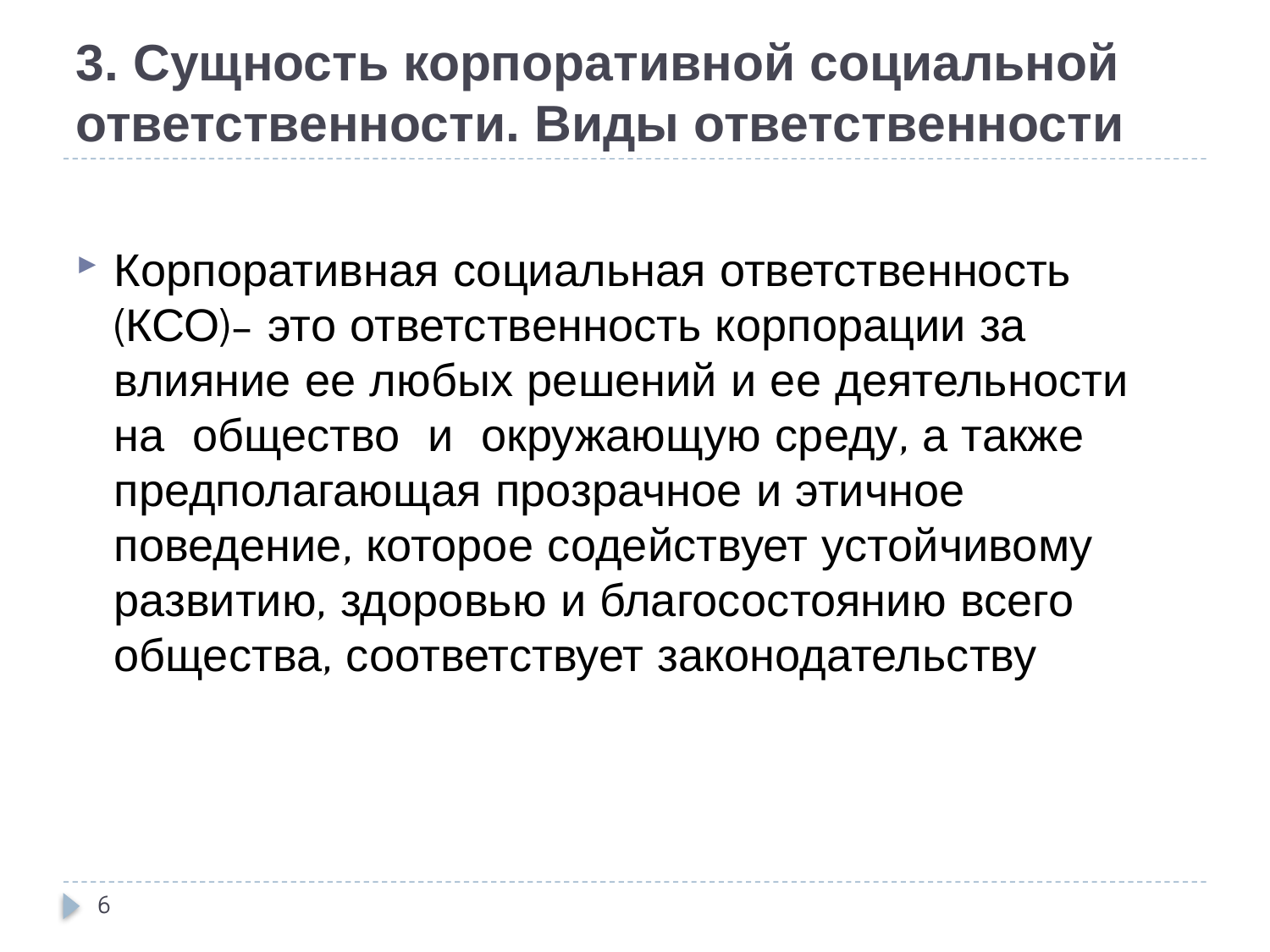

# 3. Сущность корпоративной социальной ответственности. Виды ответственности

Корпоративная социальная ответственность (КСО)– это ответственность корпорации за влияние ее любых решений и ее деятельности на  общество  и  окружающую среду, а также предполагающая прозрачное и этичное поведение, которое содействует устойчивому развитию, здоровью и благосостоянию всего общества, соответствует законодательству
6